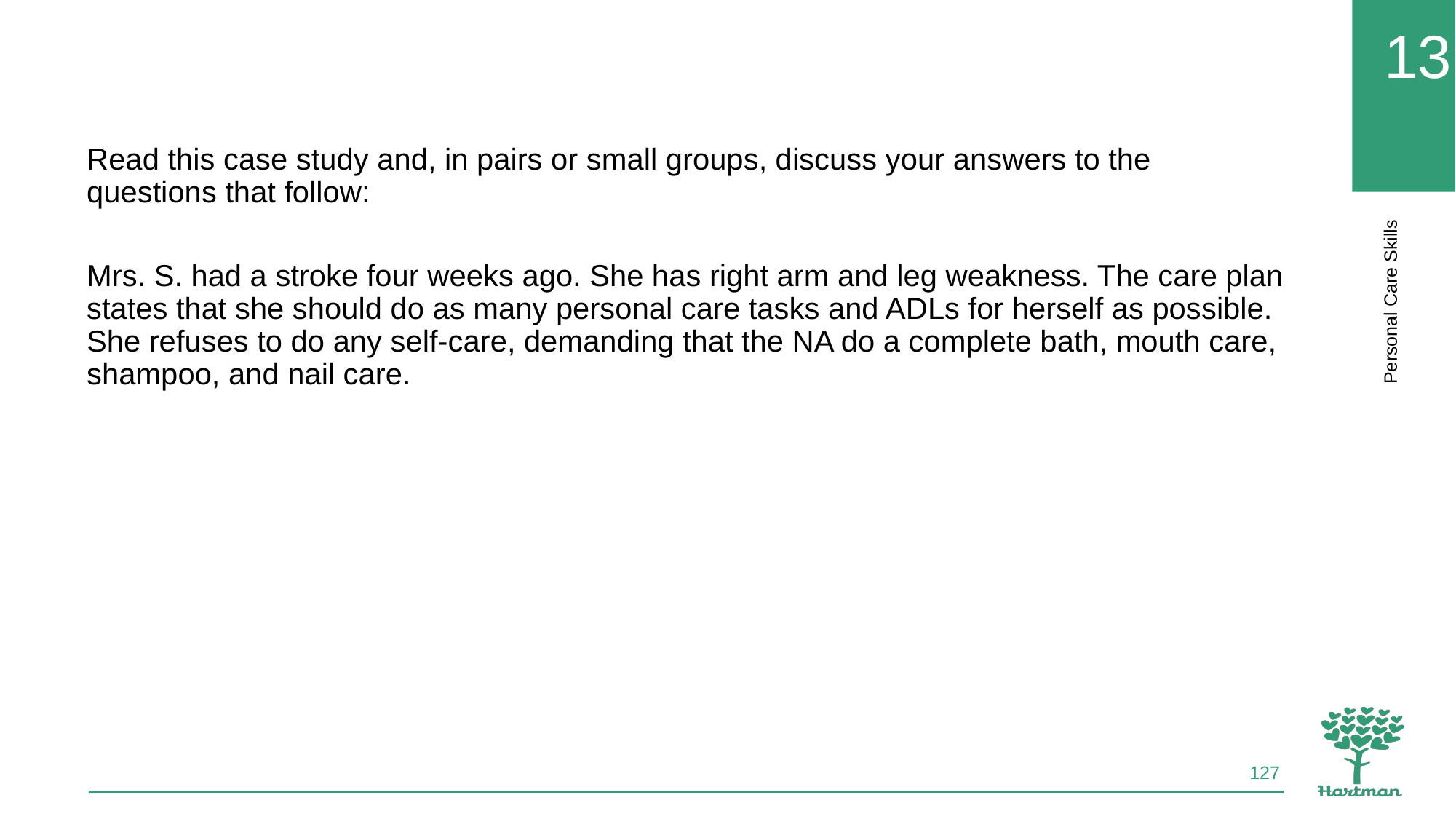

Read this case study and, in pairs or small groups, discuss your answers to the questions that follow:

Mrs. S. had a stroke four weeks ago. She has right arm and leg weakness. The care plan states that she should do as many personal care tasks and ADLs for herself as possible. She refuses to do any self-care, demanding that the NA do a complete bath, mouth care, shampoo, and nail care.

127